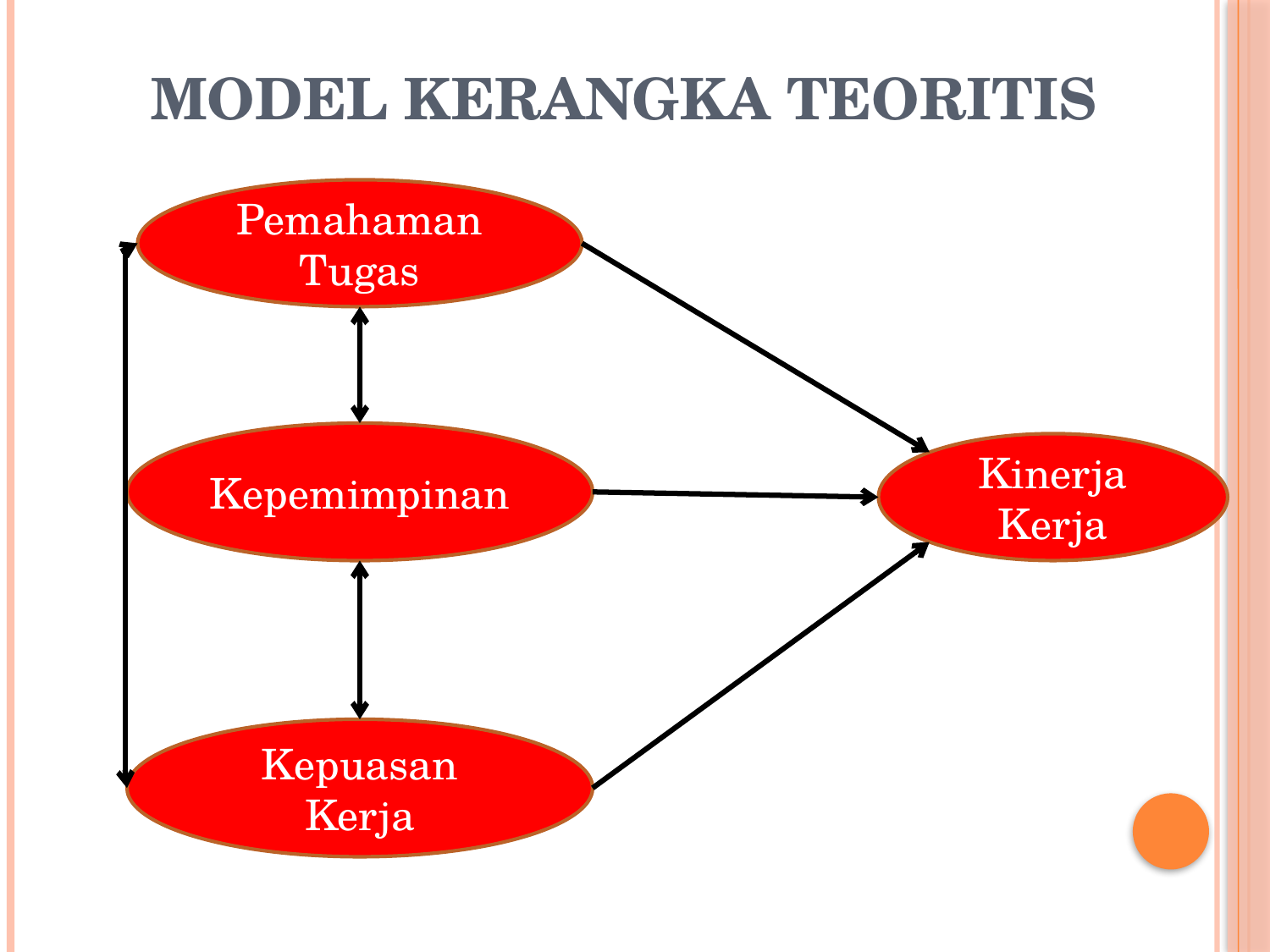

# Model kerangka teoritis
Pemahaman Tugas
Kepemimpinan
Kinerja Kerja
Kepuasan Kerja